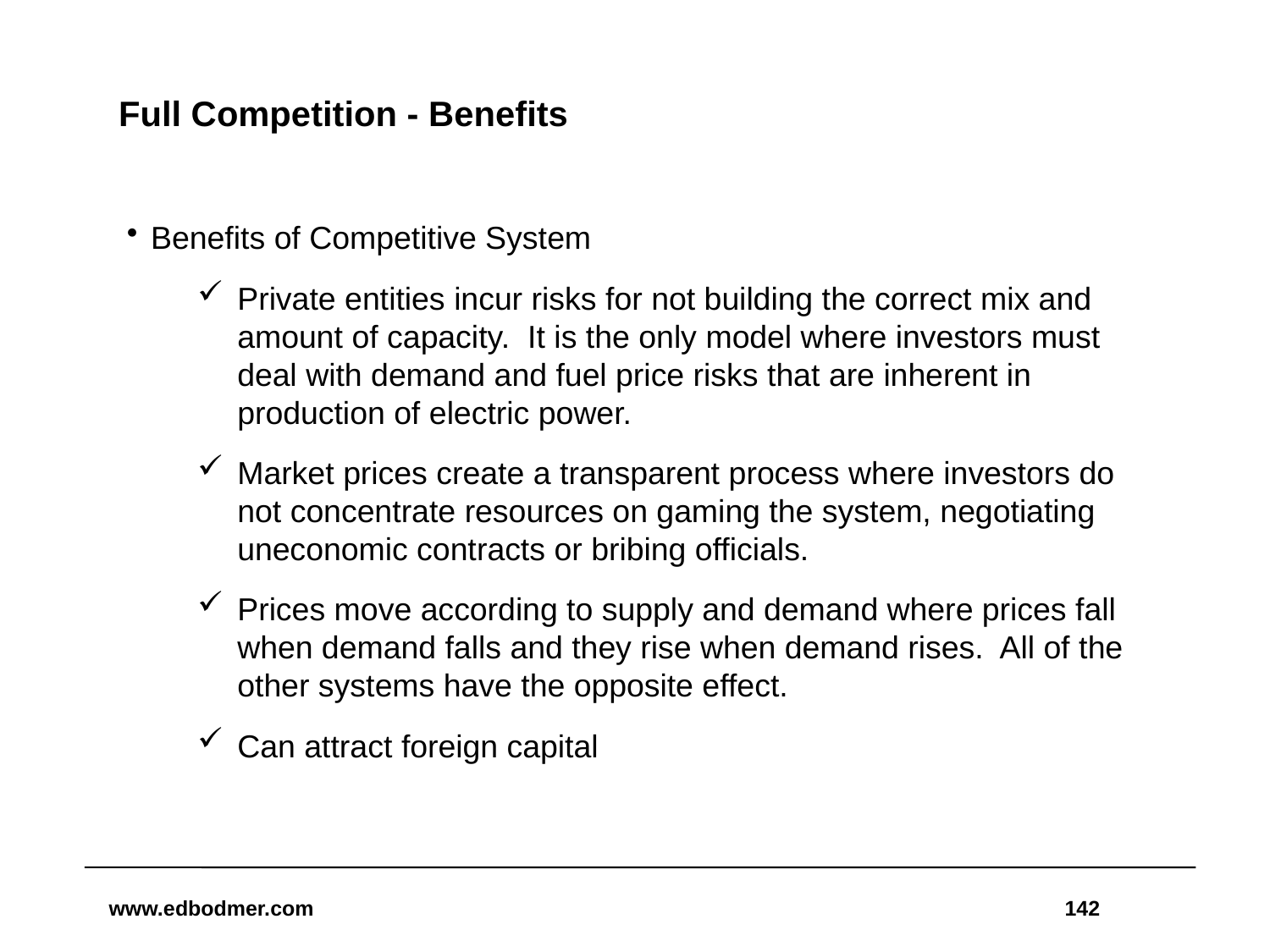

# Full Competition - Benefits
Benefits of Competitive System
Private entities incur risks for not building the correct mix and amount of capacity.  It is the only model where investors must deal with demand and fuel price risks that are inherent in production of electric power.
Market prices create a transparent process where investors do not concentrate resources on gaming the system, negotiating uneconomic contracts or bribing officials.
Prices move according to supply and demand where prices fall when demand falls and they rise when demand rises.  All of the other systems have the opposite effect.
Can attract foreign capital